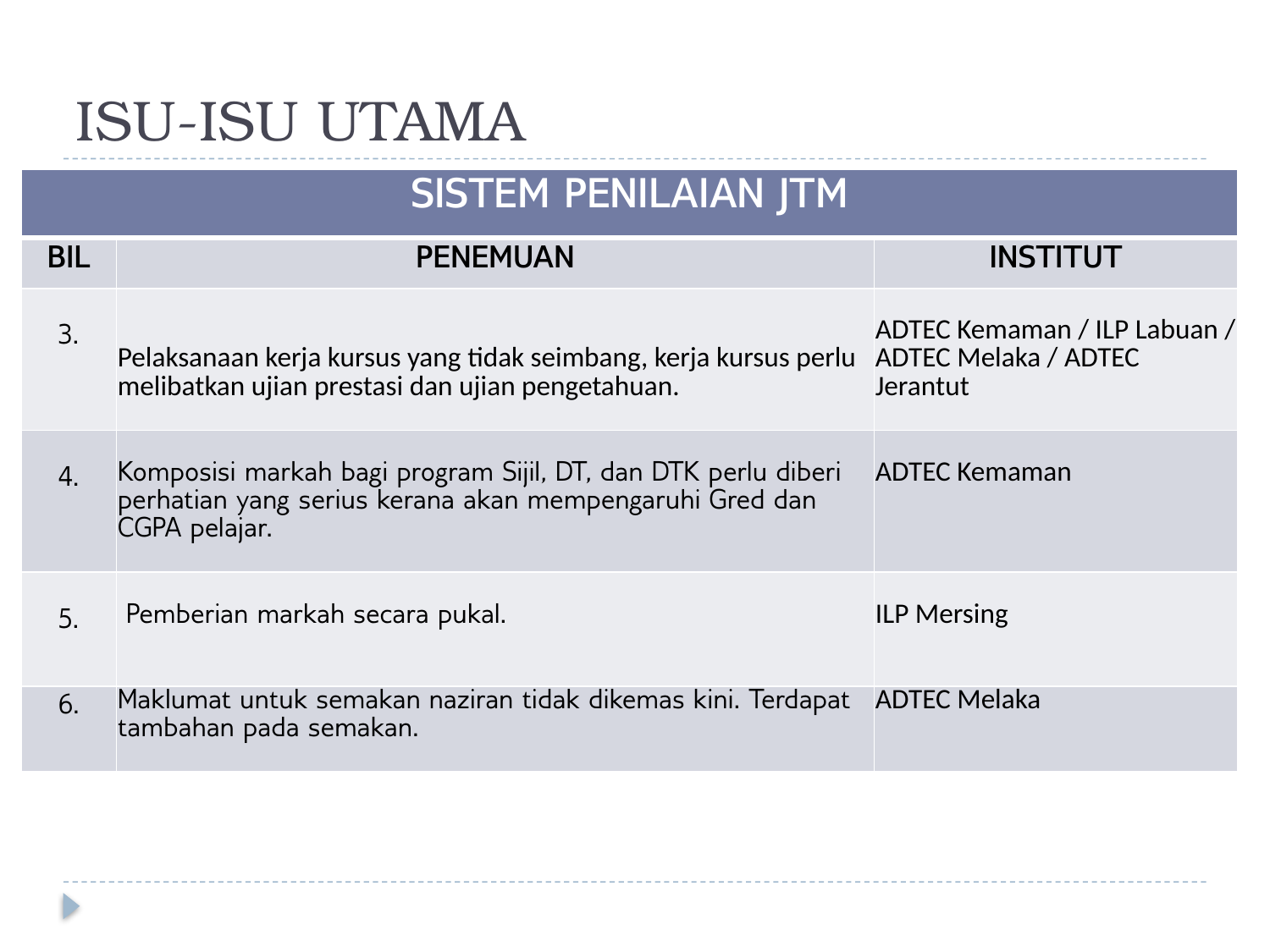

# ISU-ISU UTAMA
| SISTEM PENILAIAN JTM |  |  |
| --- | --- | --- |
| BIL | PENEMUAN | INSTITUT |
| 3. | Pelaksanaan kerja kursus yang tidak seimbang, kerja kursus perlu melibatkan ujian prestasi dan ujian pengetahuan. | ADTEC Kemaman / ILP Labuan / ADTEC Melaka / ADTEC Jerantut |
| 4. | Komposisi markah bagi program Sijil, DT, dan DTK perlu diberi perhatian yang serius kerana akan mempengaruhi Gred dan CGPA pelajar. | ADTEC Kemaman |
| 5. | Pemberian markah secara pukal. | ILP Mersing |
| 6. | Maklumat untuk semakan naziran tidak dikemas kini. Terdapat tambahan pada semakan. | ADTEC Melaka |